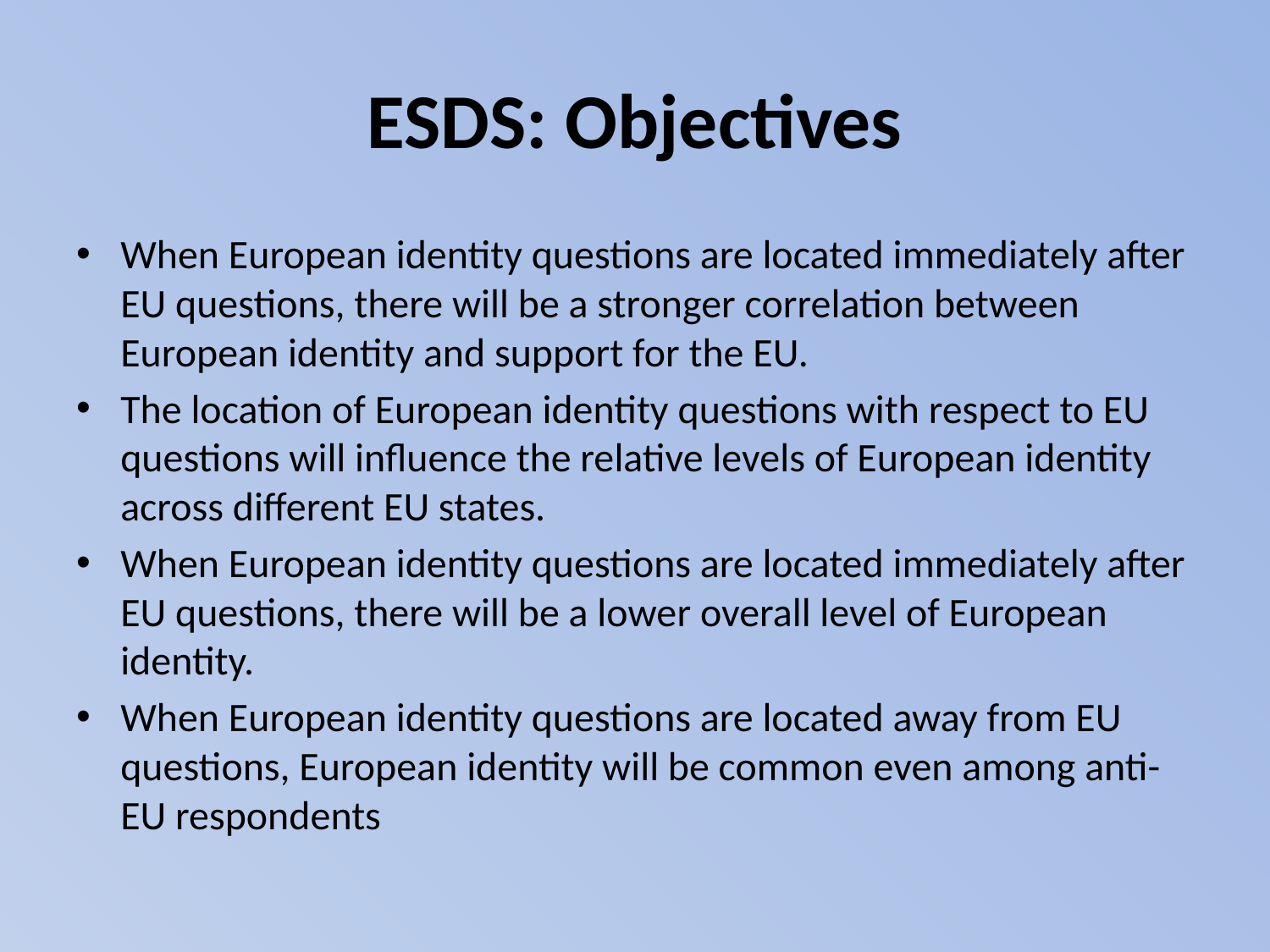

# ESDS: Objectives
When European identity questions are located immediately after EU questions, there will be a stronger correlation between European identity and support for the EU.
The location of European identity questions with respect to EU questions will influence the relative levels of European identity across different EU states.
When European identity questions are located immediately after EU questions, there will be a lower overall level of European identity.
When European identity questions are located away from EU questions, European identity will be common even among anti-EU respondents